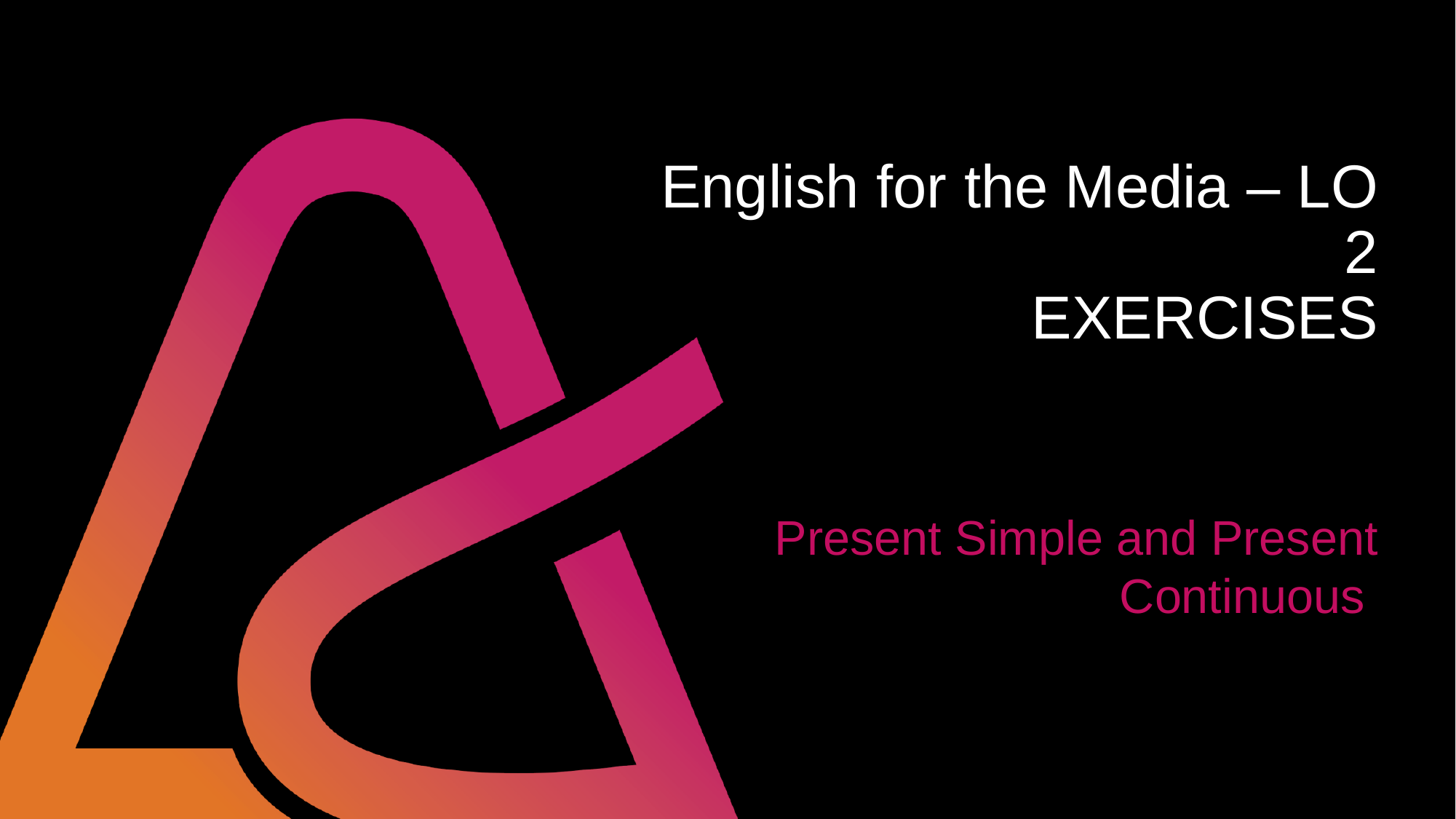

English for the Media – LO 2
EXERCISES
Present Simple and Present Continuous